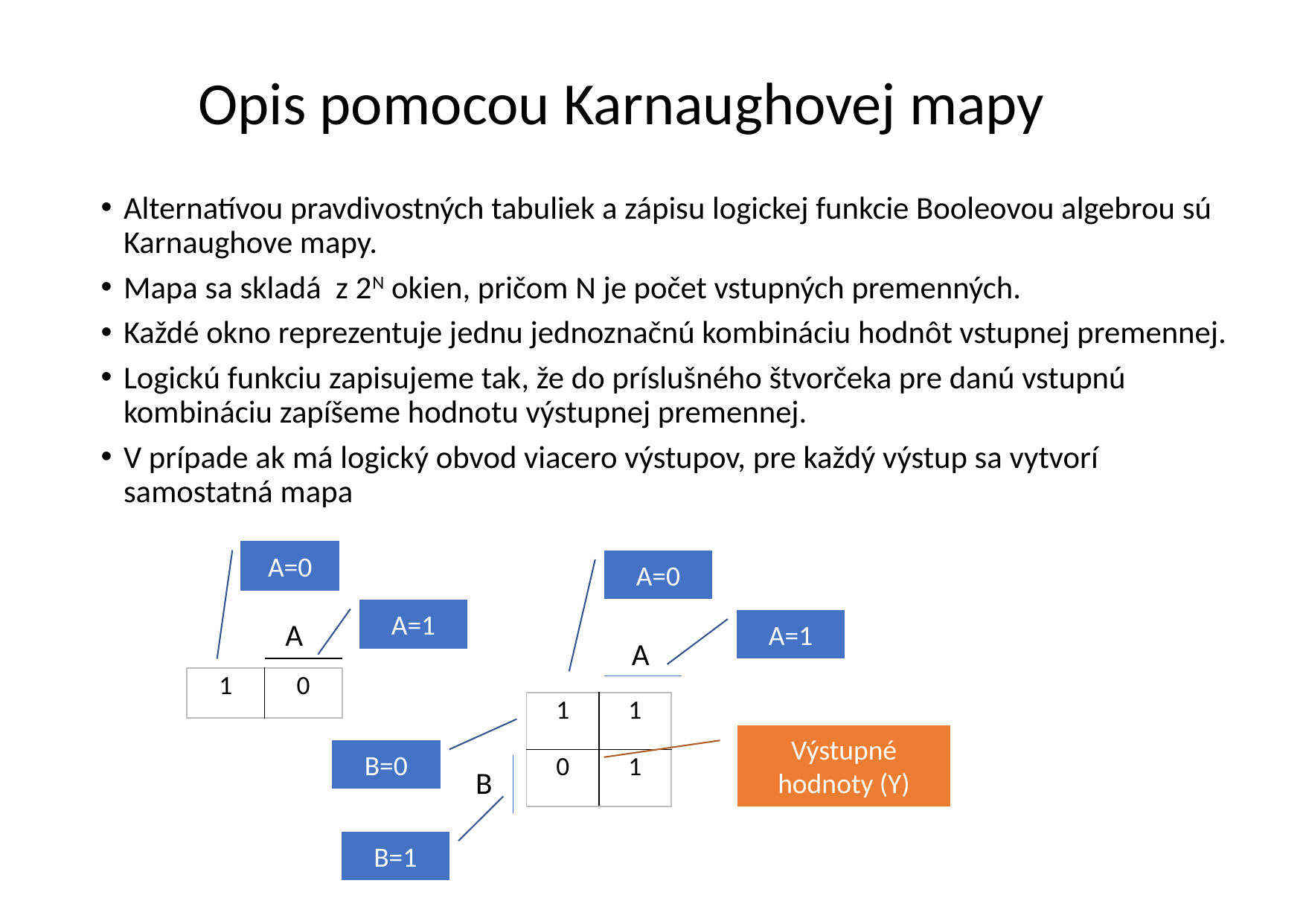

Opis pomocou Karnaughovej mapy
Alternatívou pravdivostných tabuliek a zápisu logickej funkcie Booleovou algebrou sú Karnaughove mapy.
Mapa sa skladá  z 2N okien, pričom N je počet vstupných premenných.
Každé okno reprezentuje jednu jednoznačnú kombináciu hodnôt vstupnej premennej.
Logickú funkciu zapisujeme tak, že do príslušného štvorčeka pre danú vstupnú kombináciu zapíšeme hodnotu výstupnej premennej.
V prípade ak má logický obvod viacero výstupov, pre každý výstup sa vytvorí samostatná mapa

A=0
A=0
A=1
A
A=1
A
| 1 | 0 |
| --- | --- |
| 1 | 1 |
| --- | --- |
| 0 | 1 |
Výstupné hodnoty (Y)
B=0
B
B=1